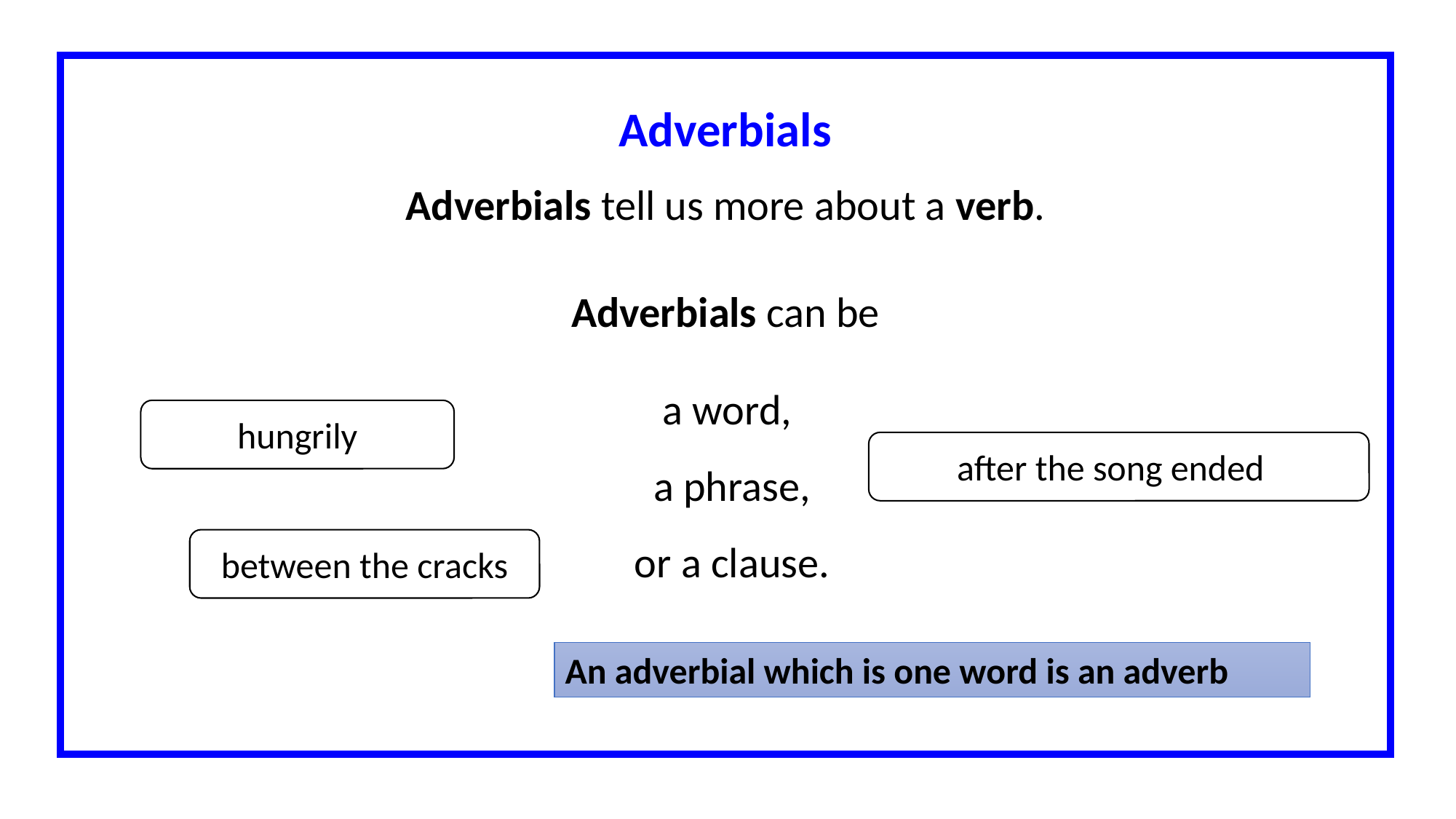

Adverbials
Adverbials tell us more about a verb.
Adverbials can be
a word,
a phrase,
or a clause.
hungrily
after the song ended
between the cracks
An adverbial which is one word is an adverb